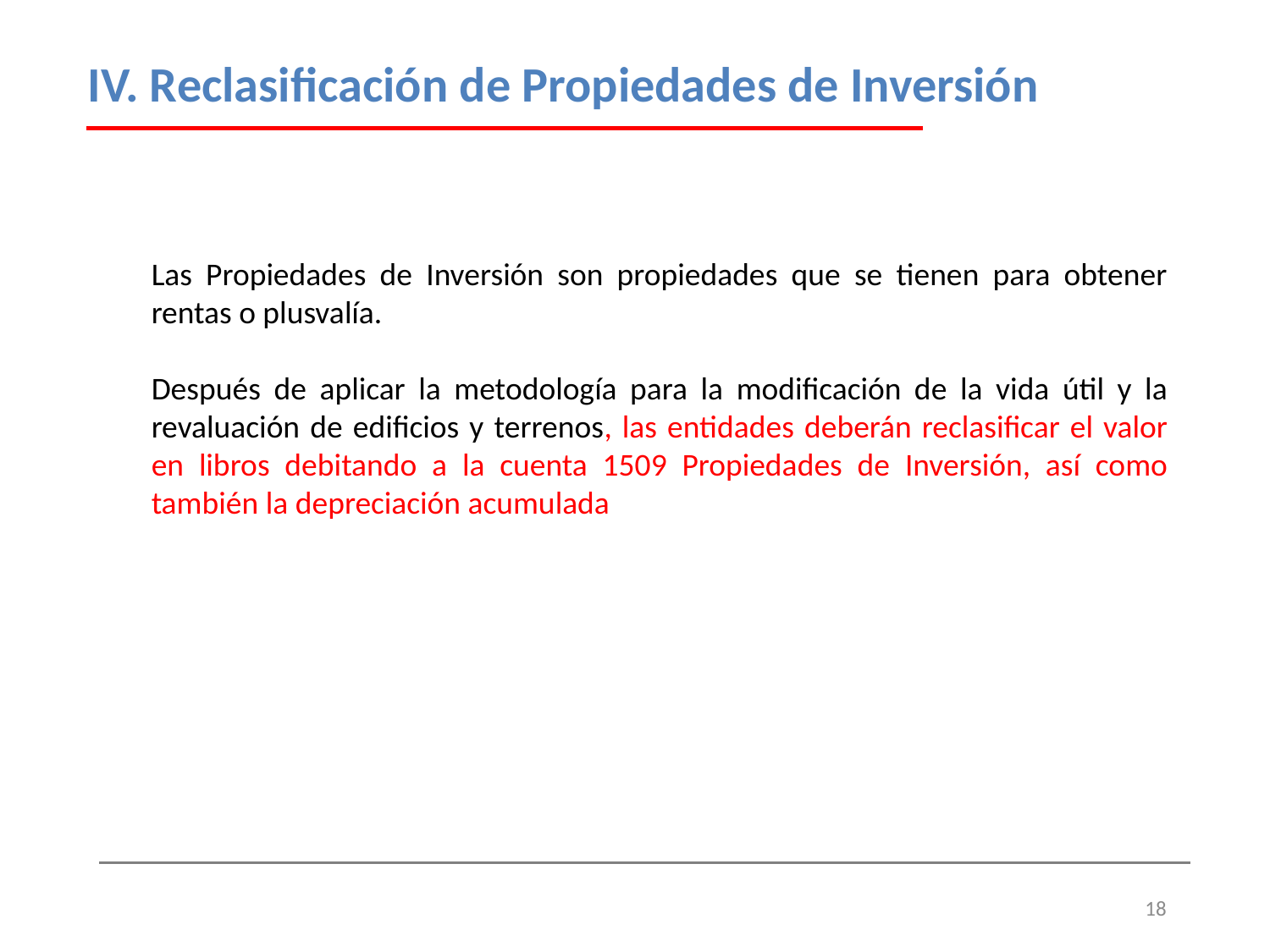

IV. Reclasificación de Propiedades de Inversión
Las Propiedades de Inversión son propiedades que se tienen para obtener rentas o plusvalía.

Después de aplicar la metodología para la modificación de la vida útil y la revaluación de edificios y terrenos, las entidades deberán reclasificar el valor en libros debitando a la cuenta 1509 Propiedades de Inversión, así como también la depreciación acumulada
18